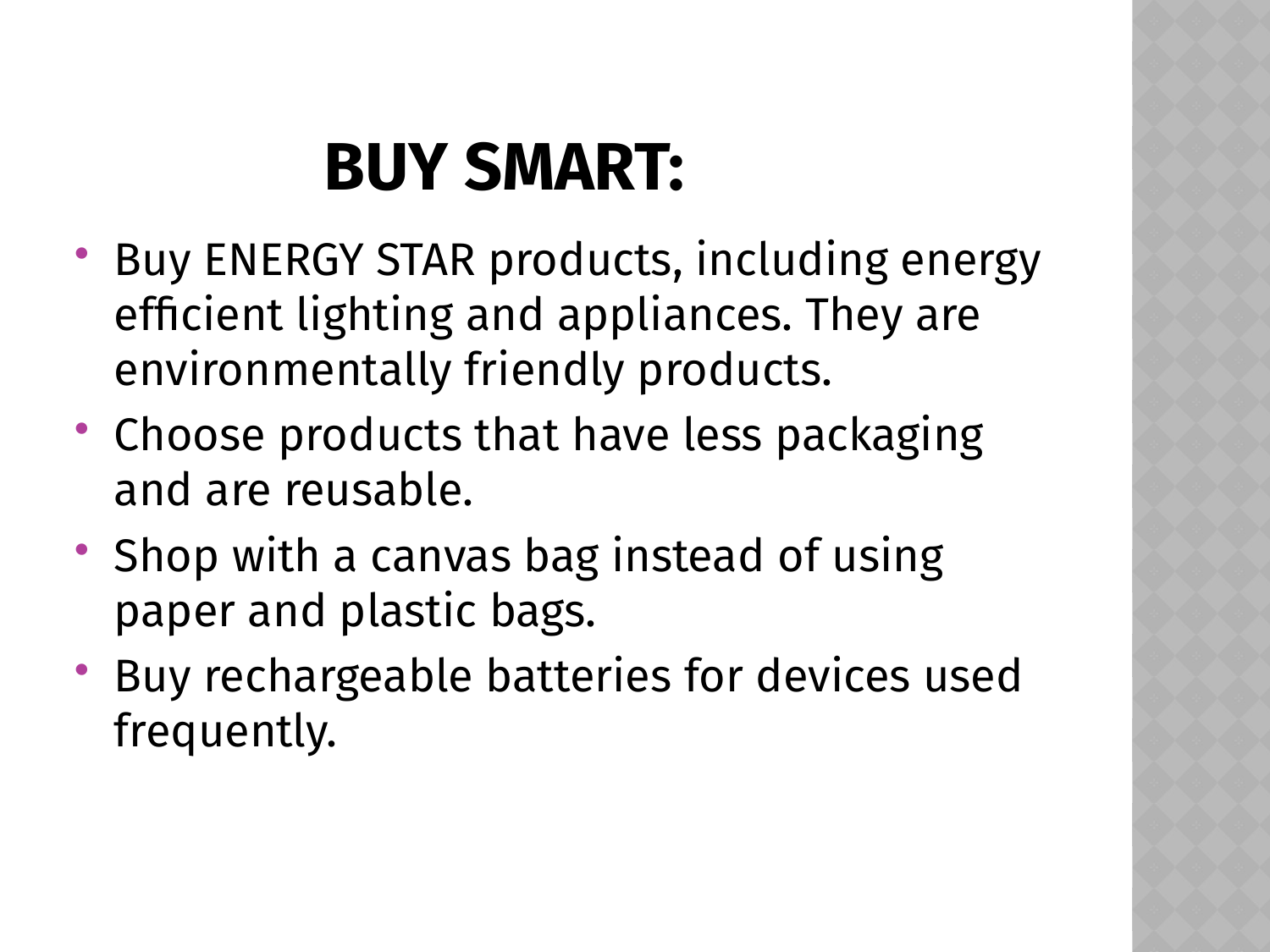

# Buy Smart:
Buy ENERGY STAR products, including energy efficient lighting and appliances. They are environmentally friendly products.
Choose products that have less packaging and are reusable.
Shop with a canvas bag instead of using paper and plastic bags.
Buy rechargeable batteries for devices used frequently.